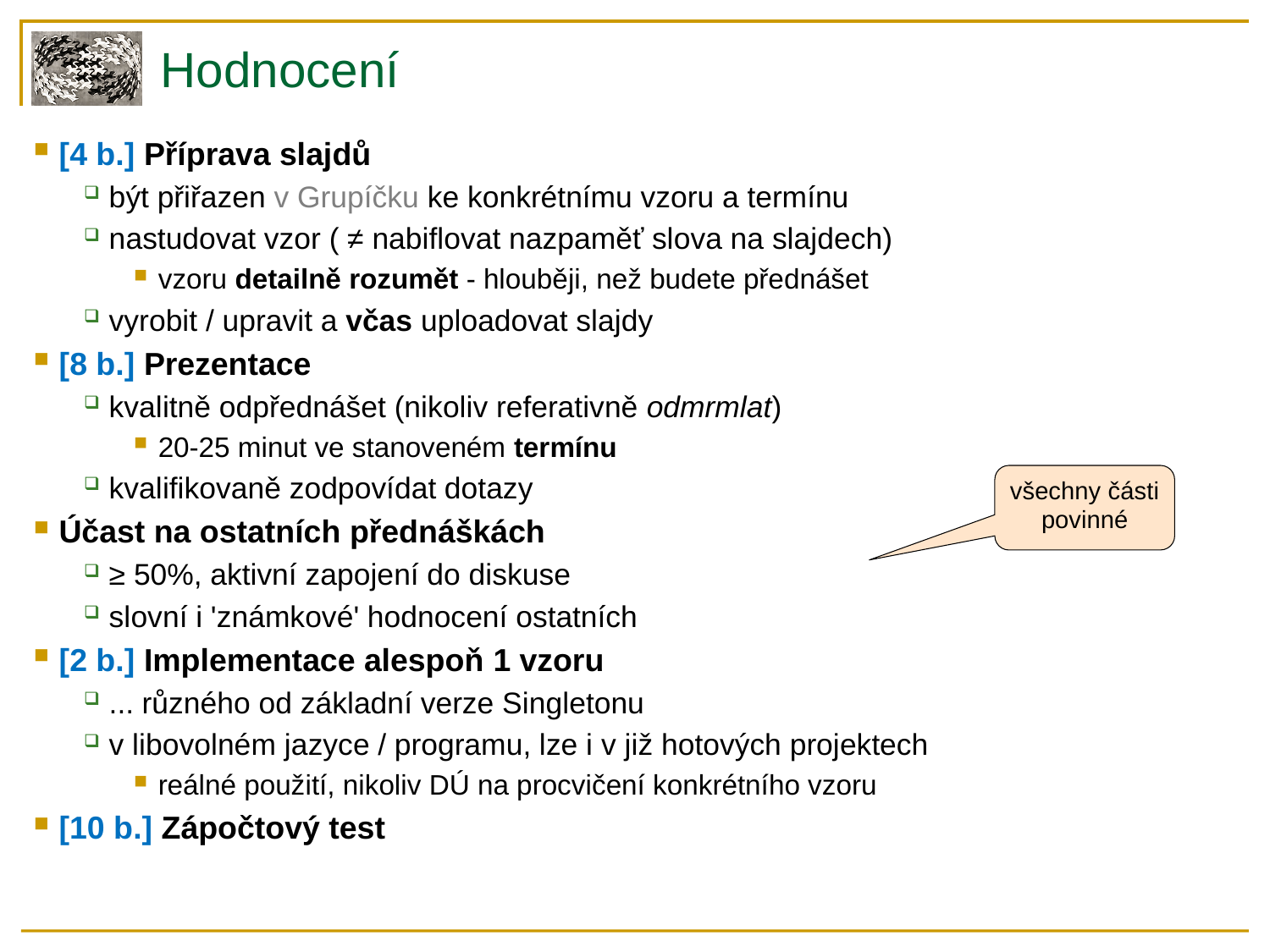

# Hodnocení
[4 b.] Příprava slajdů
být přiřazen v Grupíčku ke konkrétnímu vzoru a termínu
nastudovat vzor ( ≠ nabiflovat nazpaměť slova na slajdech)
vzoru detailně rozumět - hlouběji, než budete přednášet
vyrobit / upravit a včas uploadovat slajdy
[8 b.] Prezentace
kvalitně odpřednášet (nikoliv referativně odmrmlat)
20-25 minut ve stanoveném termínu
kvalifikovaně zodpovídat dotazy
Účast na ostatních přednáškách
≥ 50%, aktivní zapojení do diskuse
slovní i 'známkové' hodnocení ostatních
[2 b.] Implementace alespoň 1 vzoru
... různého od základní verze Singletonu
v libovolném jazyce / programu, lze i v již hotových projektech
reálné použití, nikoliv DÚ na procvičení konkrétního vzoru
[10 b.] Zápočtový test
všechny části povinné